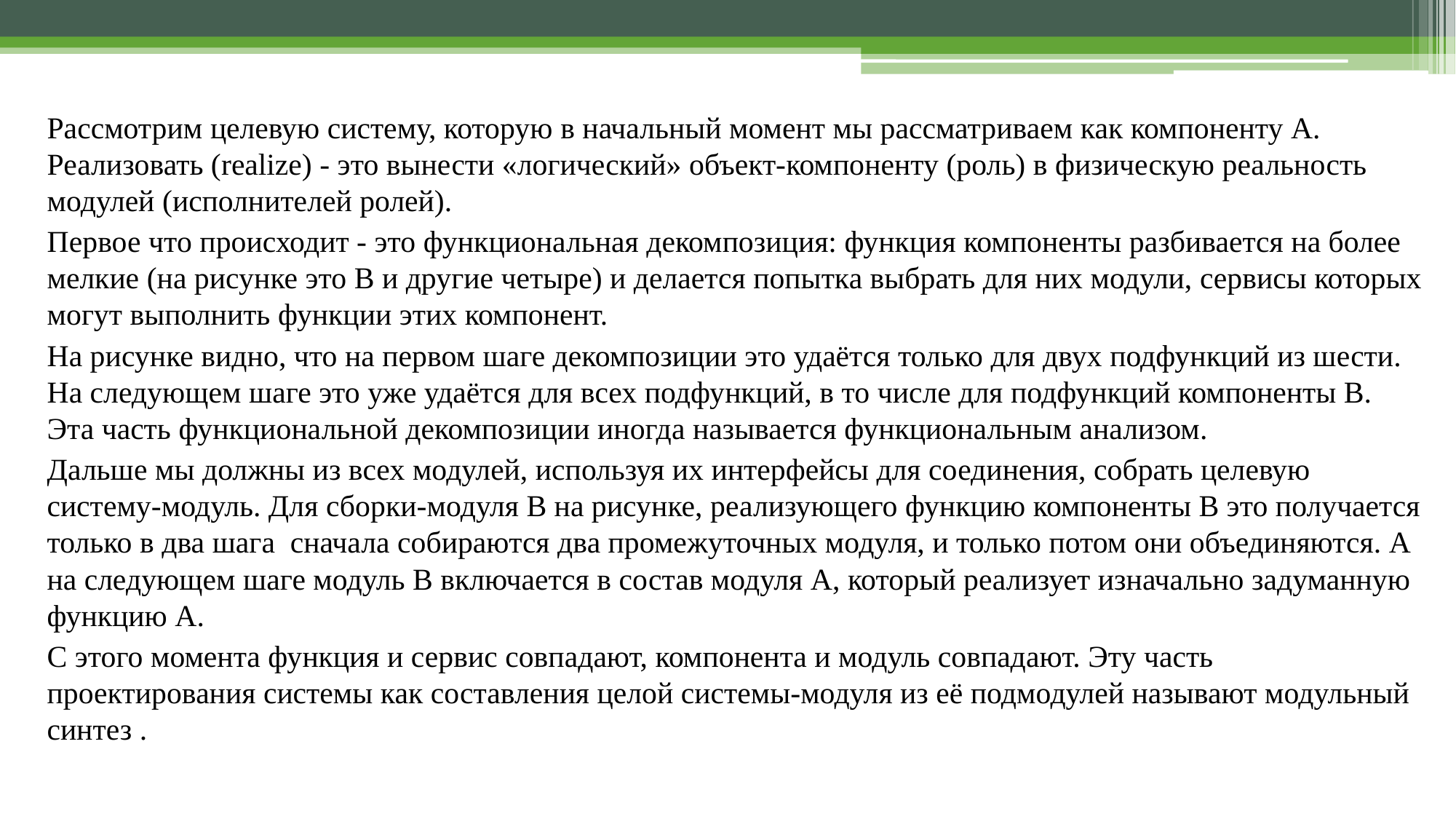

Рассмотрим целевую систему, которую в начальный момент мы рассматриваем как компоненту А. Реализовать (realize) - это вынести «логический» объект-компоненту (роль) в физическую реальность модулей (исполнителей ролей).
Первое что происходит - это функциональная декомпозиция: функция компоненты разбивается на более мелкие (на рисунке это B и другие четыре) и делается попытка выбрать для них модули, сервисы которых могут выполнить функции этих компонент.
На рисунке видно, что на первом шаге декомпозиции это удаётся только для двух подфункций из шести. На следующем шаге это уже удаётся для всех подфункций, в то числе для подфункций компоненты B. Эта часть функциональной декомпозиции иногда называется функциональным анализом.
Дальше мы должны из всех модулей, используя их интерфейсы для соединения, собрать целевую систему-модуль. Для сборки-модуля B на рисунке, реализующего функцию компоненты B это получается только в два шага  сначала собираются два промежуточных модуля, и только потом они объединяются. А на следующем шаге модуль B включается в состав модуля А, который реализует изначально задуманную функцию А.
С этого момента функция и сервис совпадают, компонента и модуль совпадают. Эту часть проектирования системы как составления целой системы-модуля из её подмодулей называют модульный синтез .